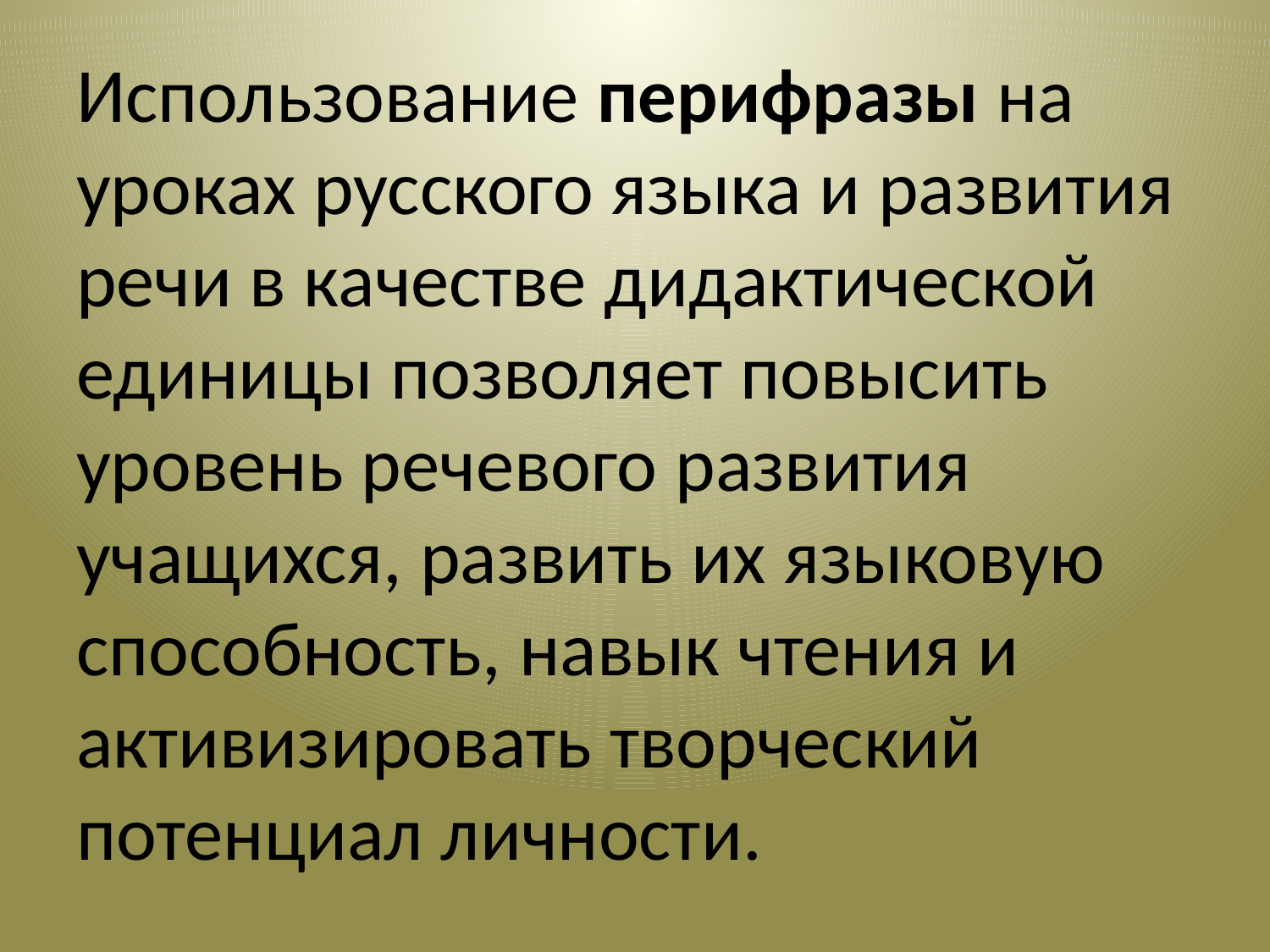

# Использование перифразы на уроках русского языка и развития речи в качестве дидактической единицы позволяет повысить уровень речевого развития учащихся, развить их языковую способность, навык чтения и активизировать творческий потенциал личности.